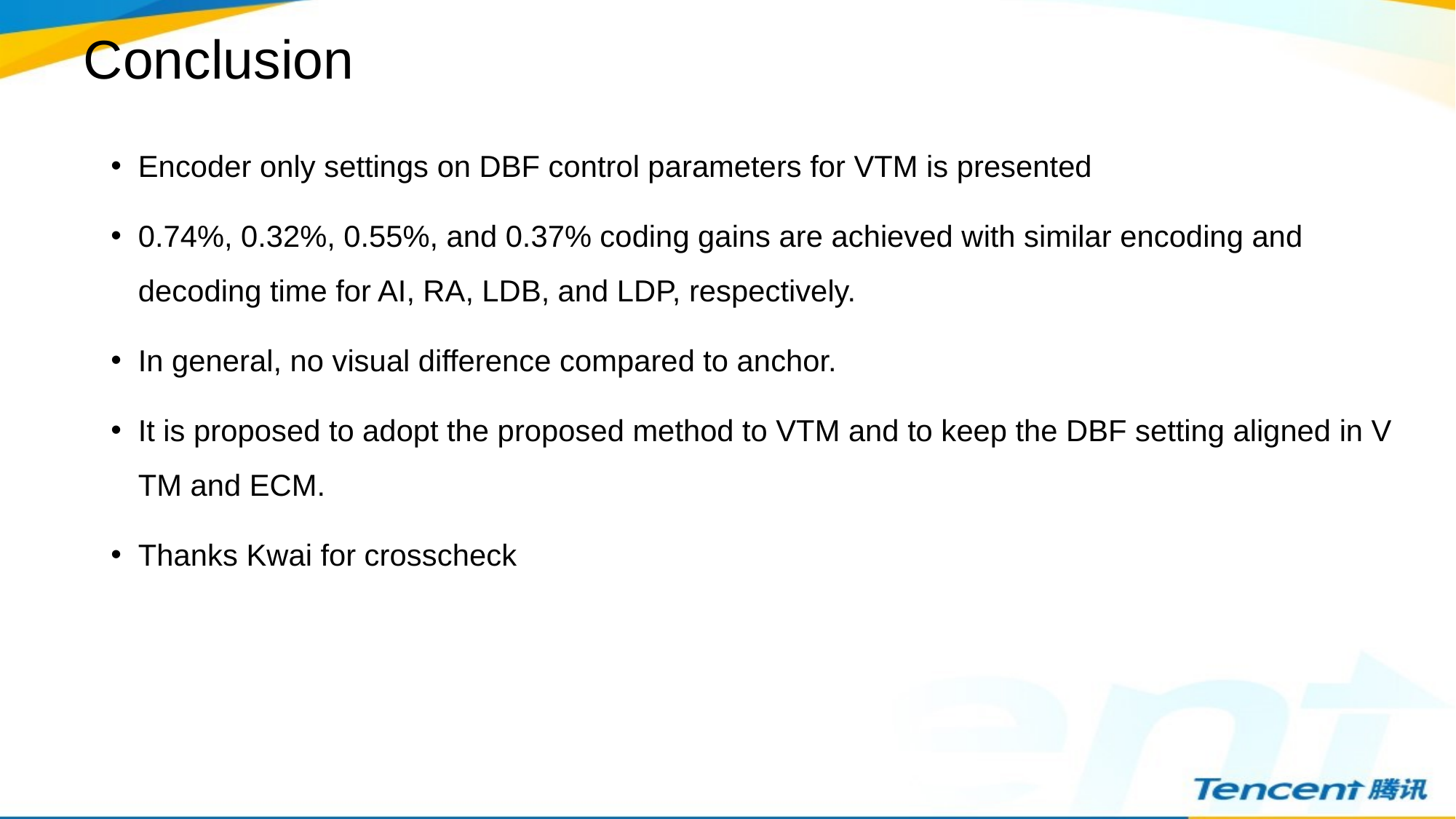

# Conclusion
Encoder only settings on DBF control parameters for VTM is presented
0.74%, 0.32%, 0.55%, and 0.37% coding gains are achieved with similar encoding and decoding time for AI, RA, LDB, and LDP, respectively.
In general, no visual difference compared to anchor.
It is proposed to adopt the proposed method to VTM and to keep the DBF setting aligned in VTM and ECM.
Thanks Kwai for crosscheck